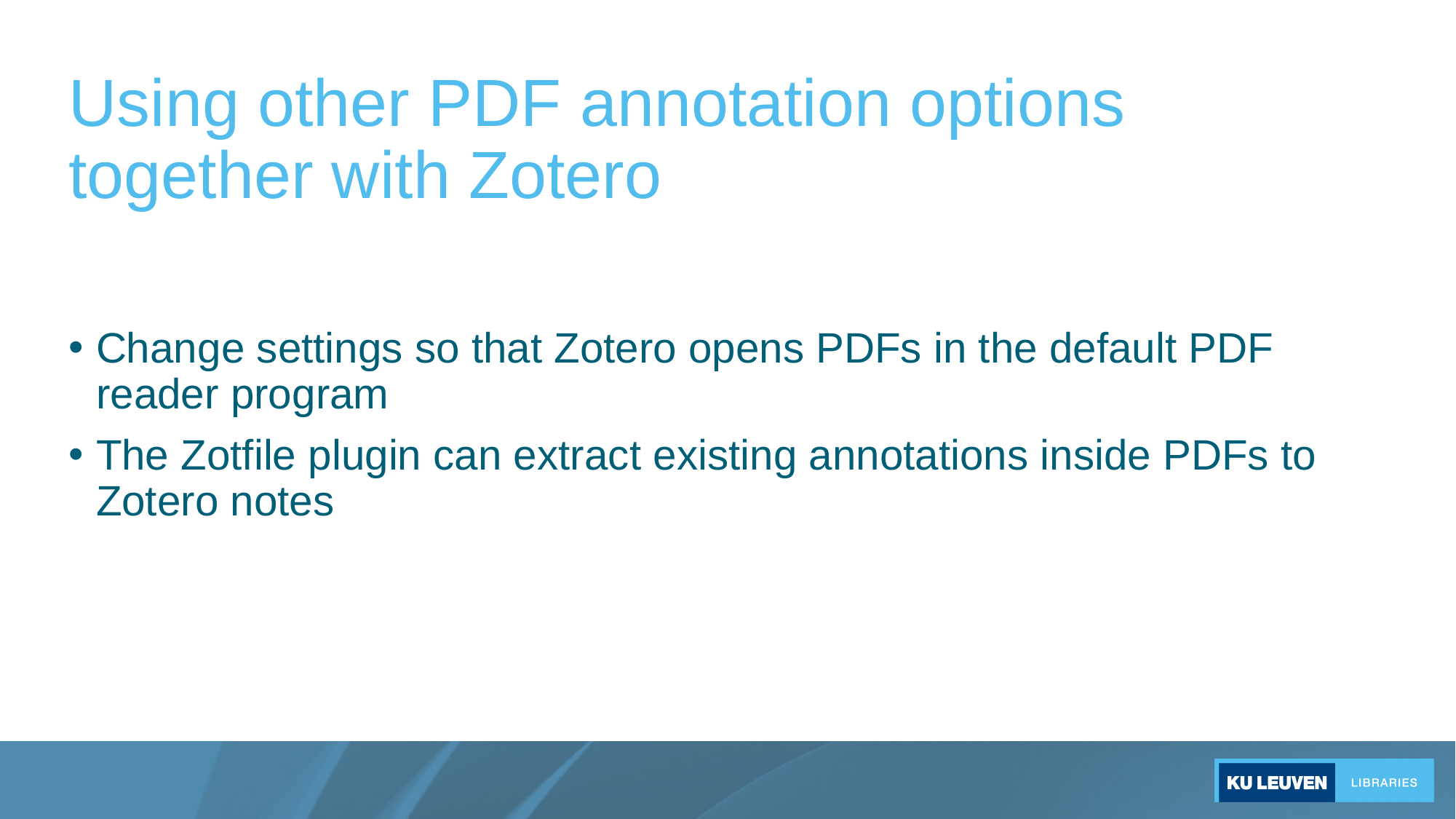

# Using other PDF annotation options together with Zotero
Change settings so that Zotero opens PDFs in the default PDF reader program
The Zotfile plugin can extract existing annotations inside PDFs to Zotero notes